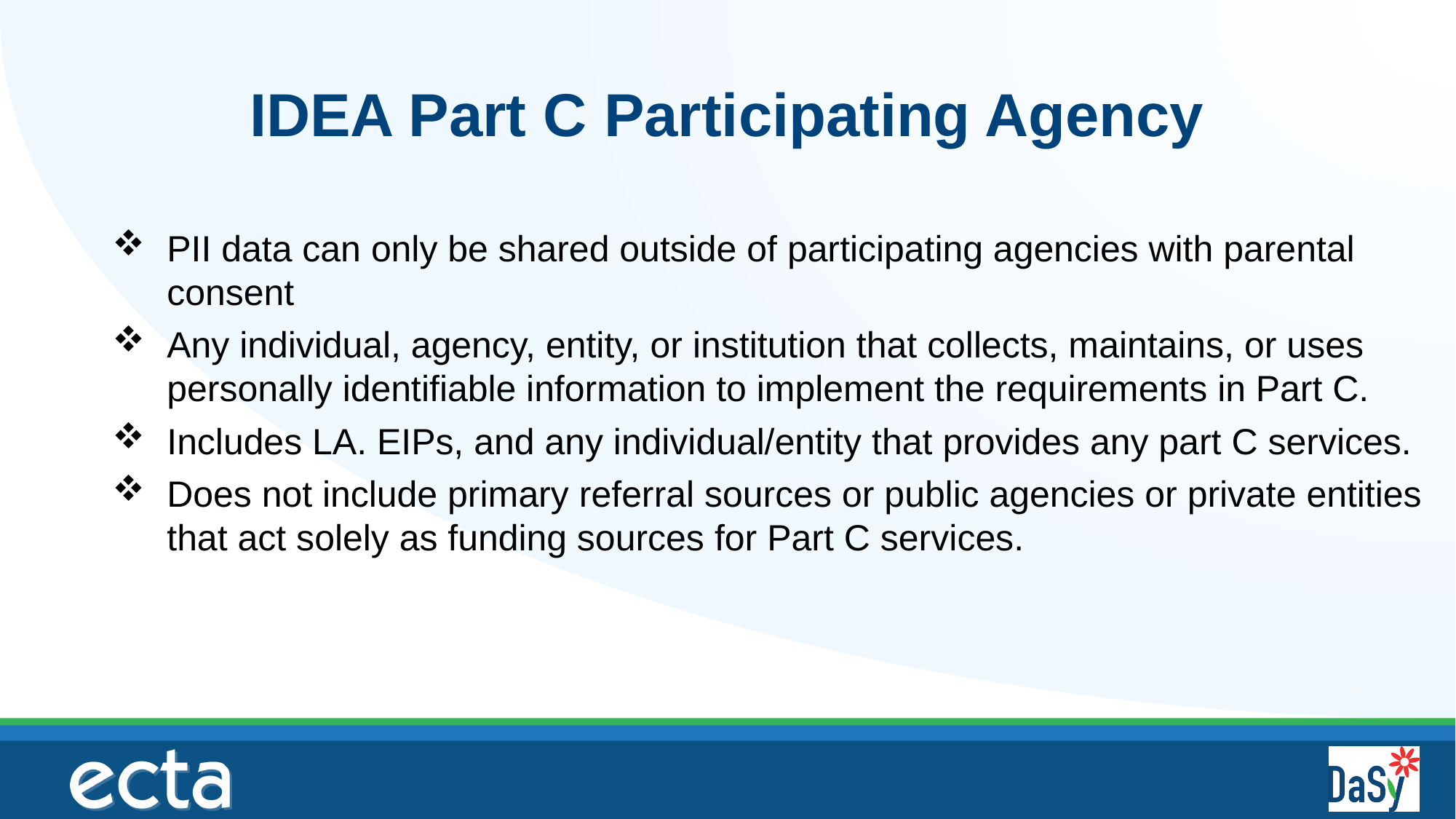

# IDEA Part C Participating Agency
PII data can only be shared outside of participating agencies with parental consent
Any individual, agency, entity, or institution that collects, maintains, or uses personally identifiable information to implement the requirements in Part C.
Includes LA. EIPs, and any individual/entity that provides any part C services.
Does not include primary referral sources or public agencies or private entities that act solely as funding sources for Part C services.